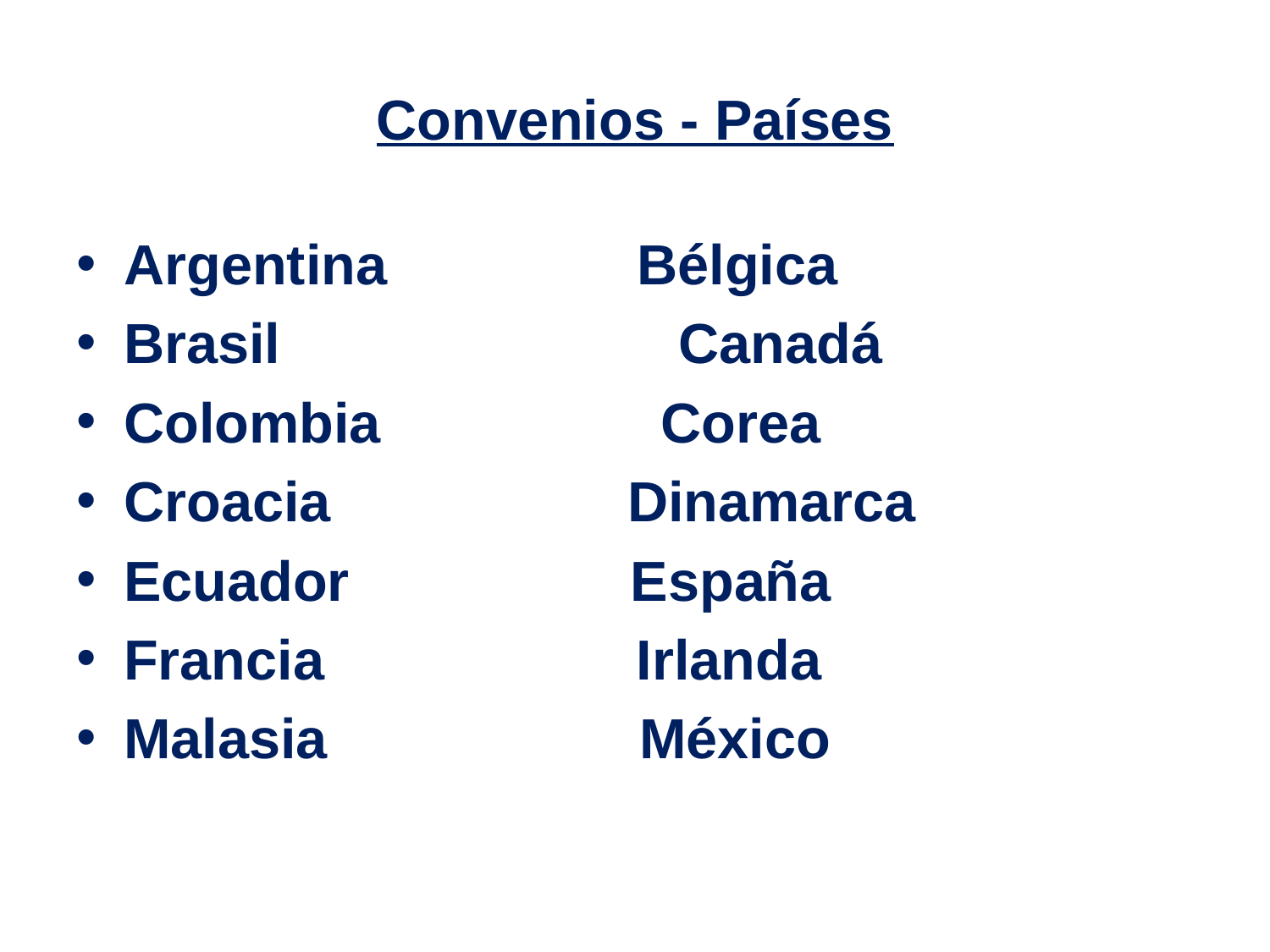

# Convenios - Países
Argentina                Bélgica
Brasil			   Canadá
Colombia	          Corea
Croacia                   Dinamarca
Ecuador                  España
Francia                    Irlanda
Malasia                    México